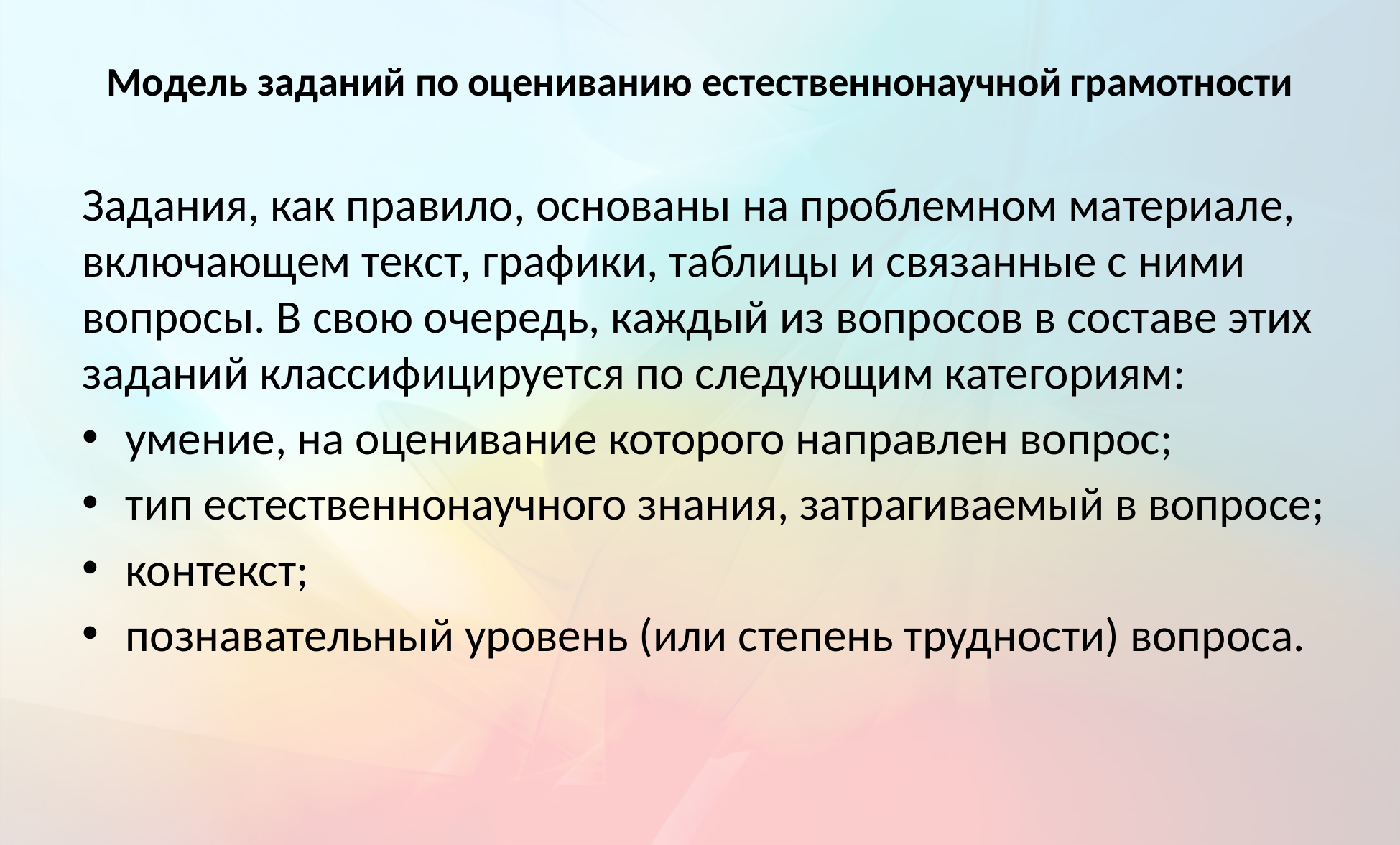

# Модель заданий по оцениванию естественнонаучной грамотности
Задания, как правило, основаны на проблемном материале, включающем текст, графики, таблицы и связанные с ними вопросы. В свою очередь, каждый из вопросов в составе этих заданий классифицируется по следующим категориям:
умение, на оценивание которого направлен вопрос;
тип естественнонаучного знания, затрагиваемый в вопросе;
контекст;
познавательный уровень (или степень трудности) вопроса.